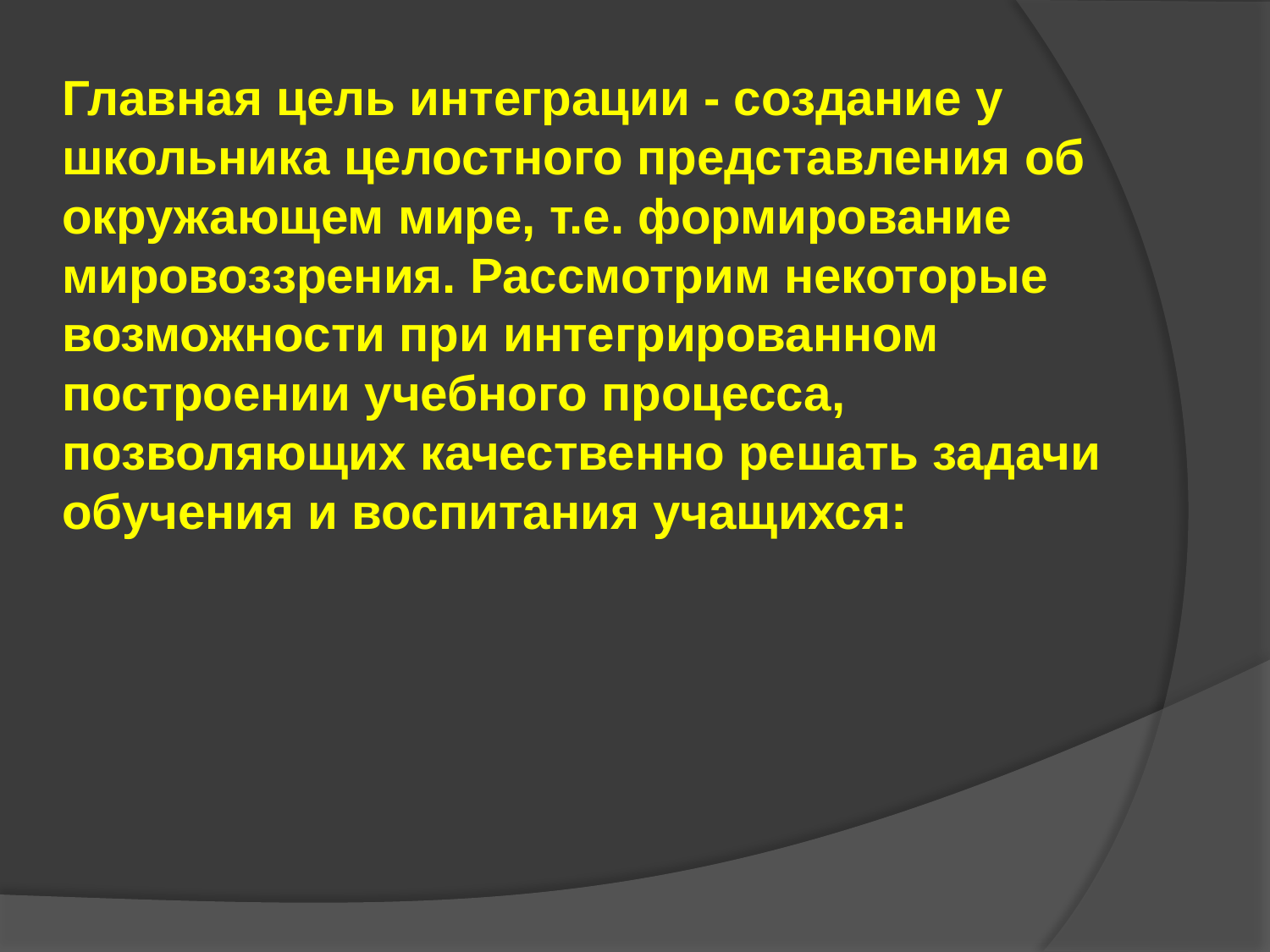

Главная цель интеграции - создание у школьника целостного представления об окружающем мире, т.е. формирование мировоззрения. Рассмотрим некоторые возможности при интегрированном построении учебного процесса, позволяющих качественно решать задачи обучения и воспитания учащихся: